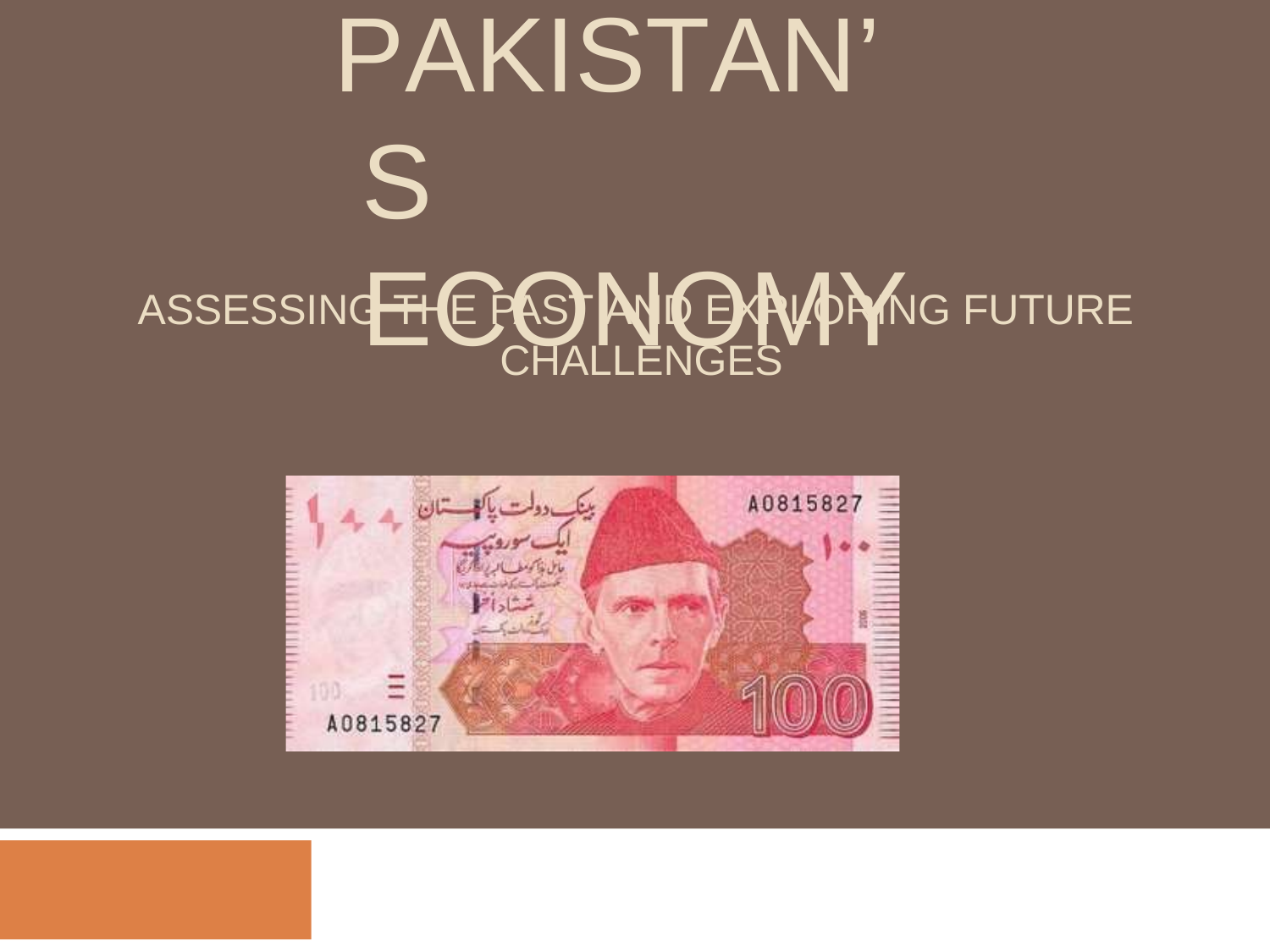

# PAKISTAN’S  ECONOMY
ASSESSING THE PAST AND EXPLORING FUTURE  CHALLENGES

By: Ali Hassan